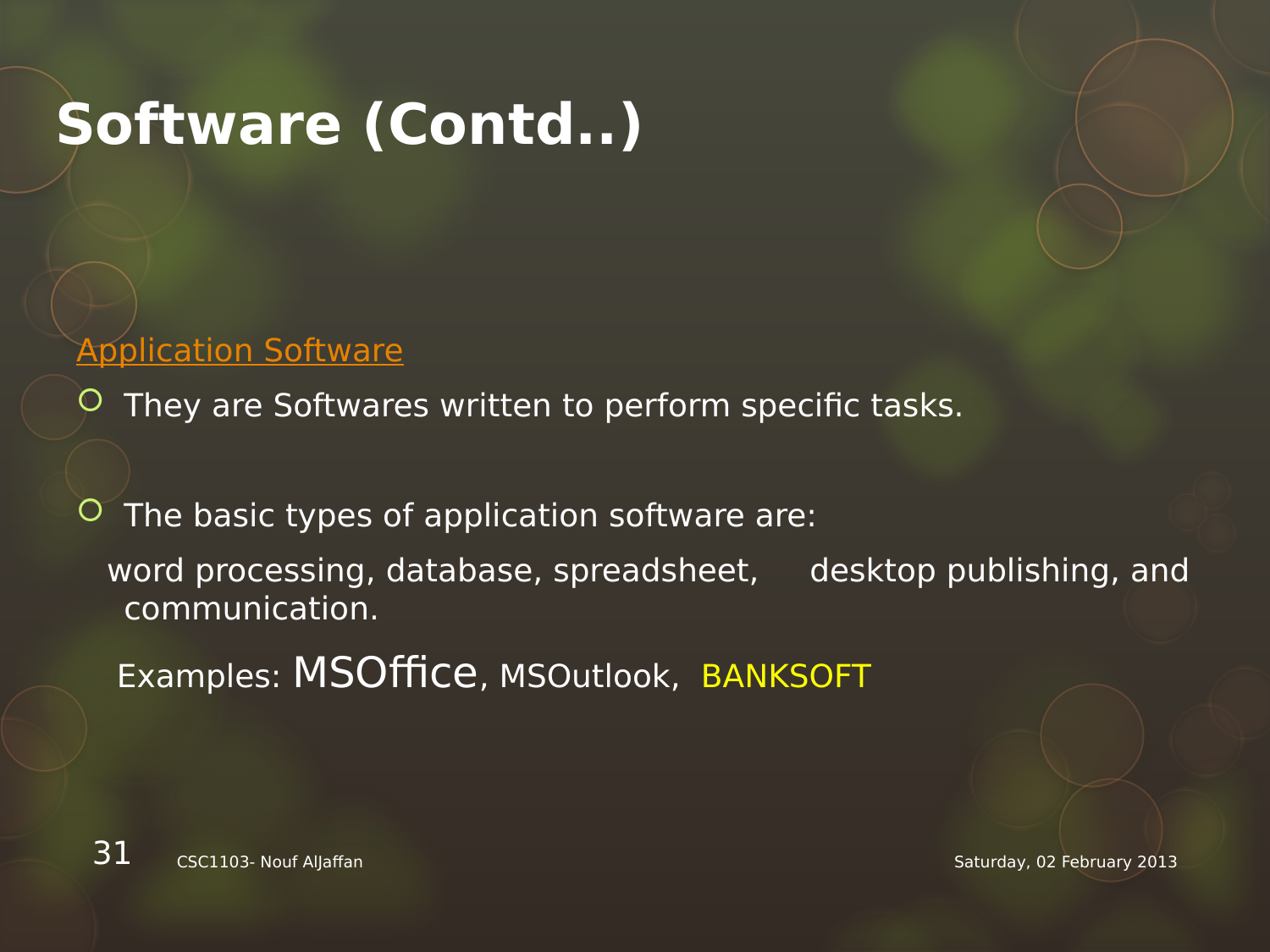

# Software (Contd..)
Application Software
They are Softwares written to perform specific tasks.

The basic types of application software are:
   word processing, database, spreadsheet,     desktop publishing, and communication.
    Examples: MSOffice, MSOutlook,  BANKSOFT
31
CSC1103- Nouf AlJaffan
Saturday, 02 February 2013